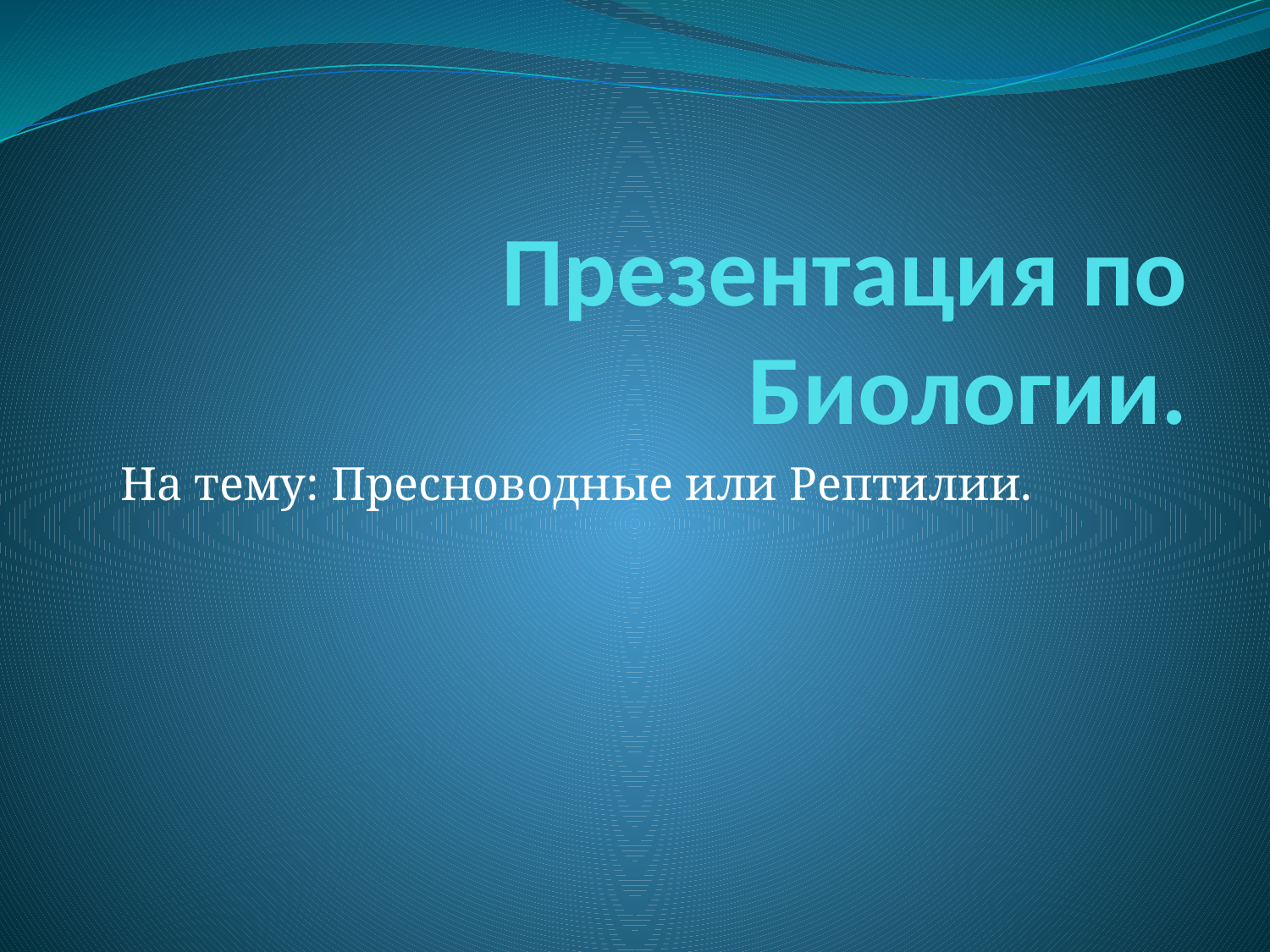

# Презентация по Биологии.
На тему: Пресноводные или Рептилии.